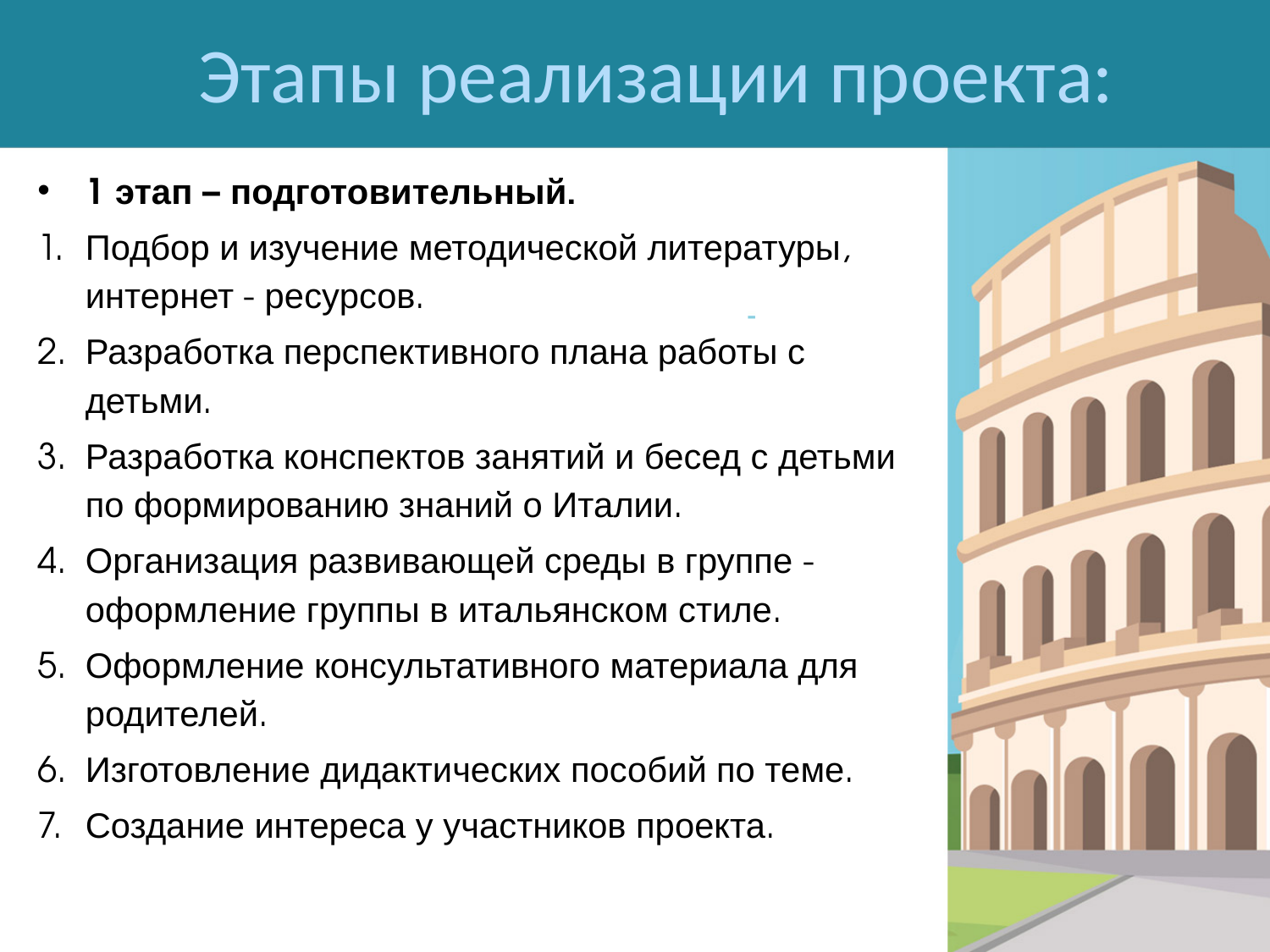

# Этапы реализации проекта:
1 этап – подготовительный.
Подбор и изучение методической литературы, интернет - ресурсов.
Разработка перспективного плана работы с детьми.
Разработка конспектов занятий и бесед с детьми по формированию знаний о Италии.
Организация развивающей среды в группе - оформление группы в итальянском стиле.
Оформление консультативного материала для родителей.
Изготовление дидактических пособий по теме.
Создание интереса у участников проекта.